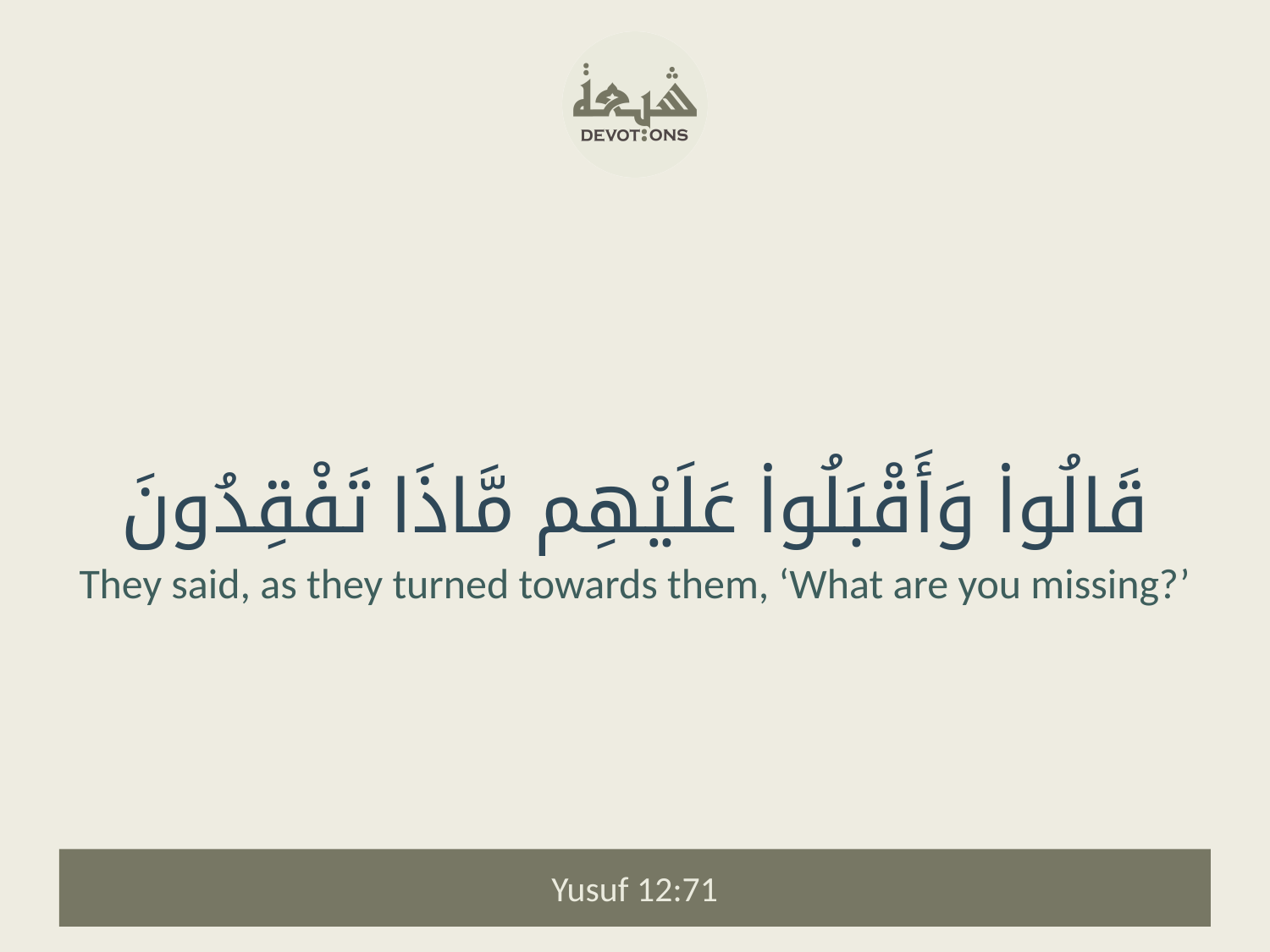

قَالُوا۟ وَأَقْبَلُوا۟ عَلَيْهِم مَّاذَا تَفْقِدُونَ
They said, as they turned towards them, ‘What are you missing?’
Yusuf 12:71